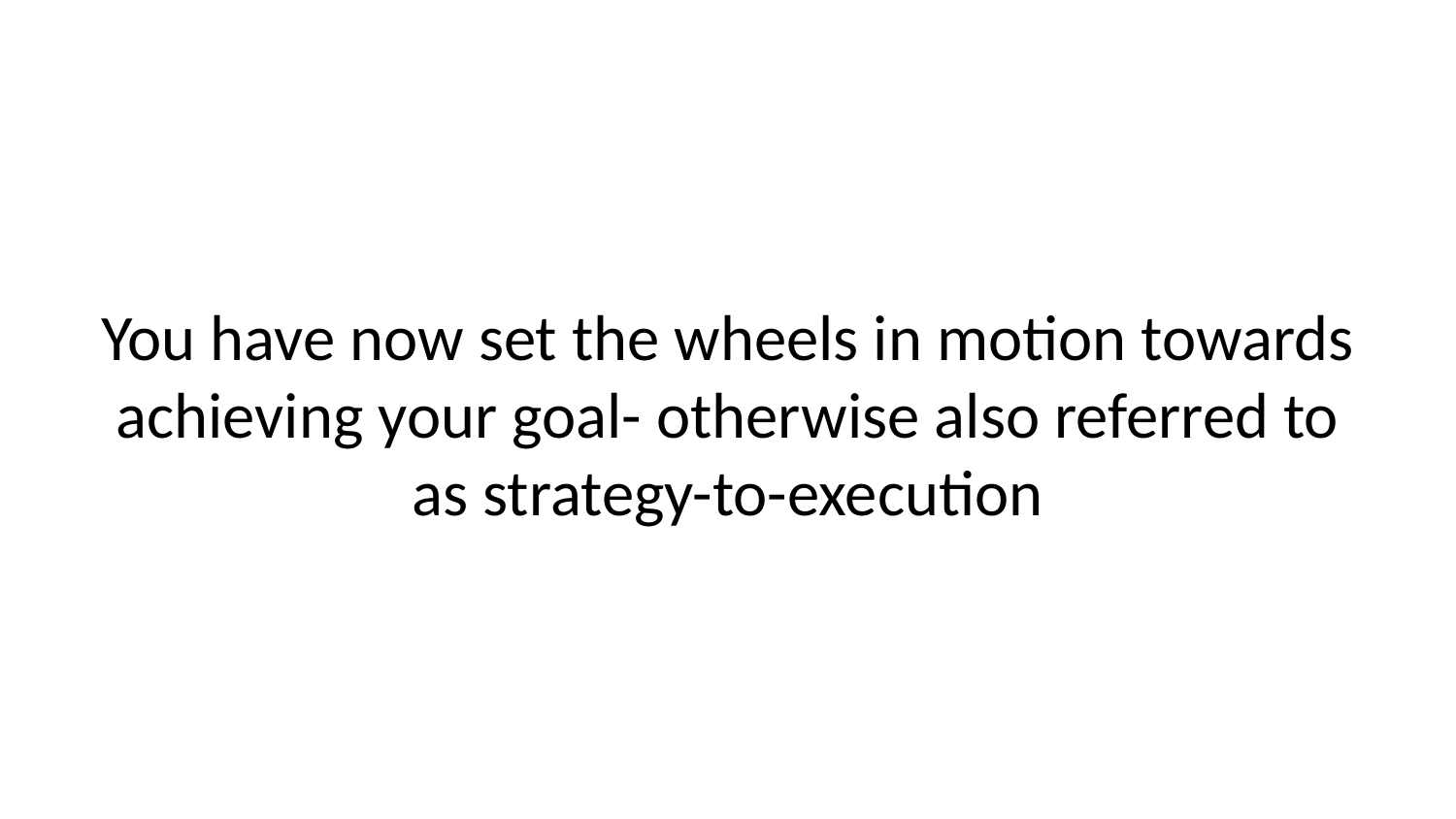

You have now set the wheels in motion towards achieving your goal- otherwise also referred to as strategy-to-execution